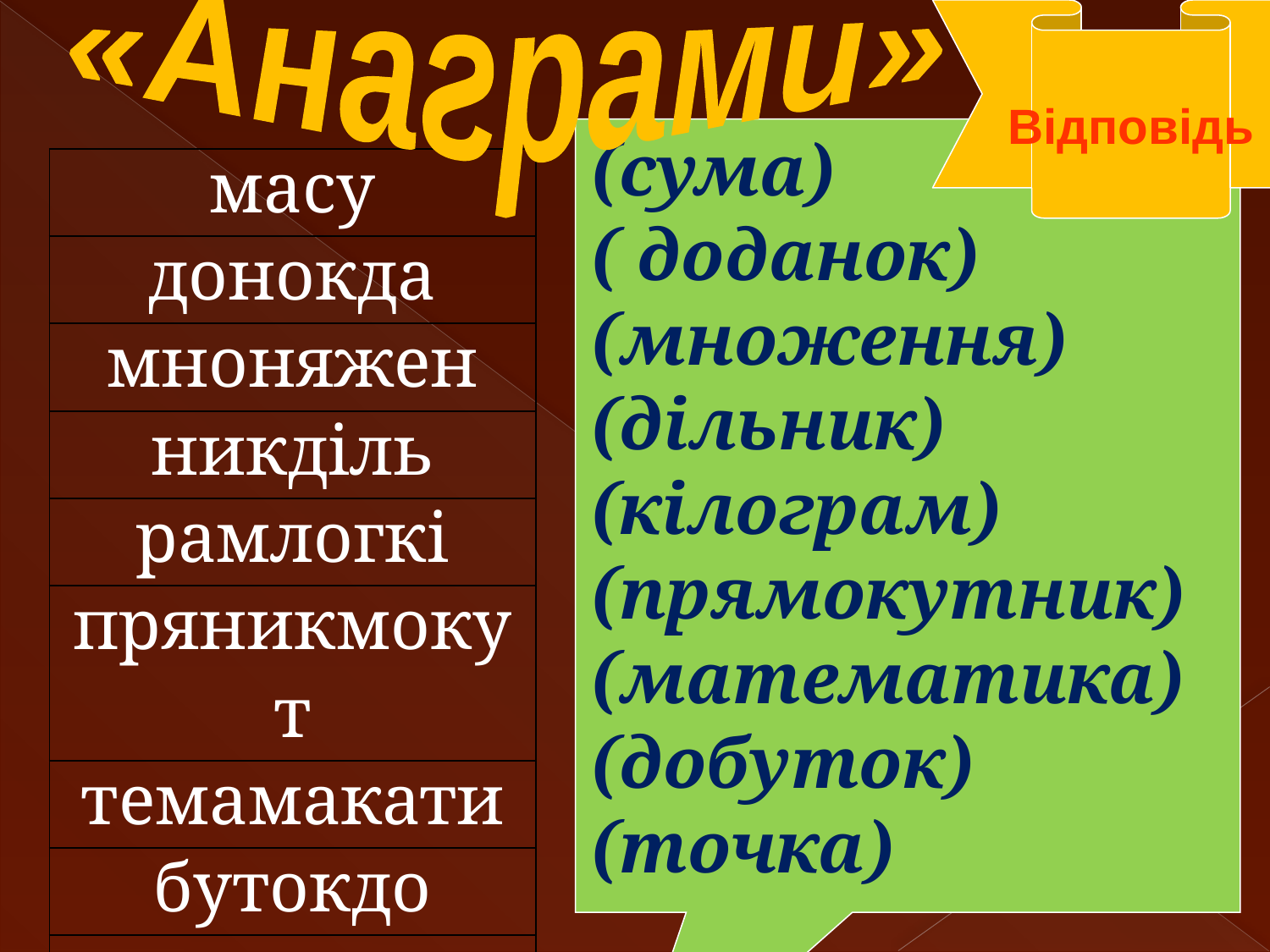

«Анаграми»
Відповідь
(сума)
( доданок)
(множення)
(дільник)
(кілограм)
(прямокутник)
(математика)
(добуток)
(точка)

| масу |
| --- |
| донокда |
| мноняжен |
| никділь |
| рамлогкі |
| пряникмокут |
| темамакати |
| бутокдо |
| чкато |